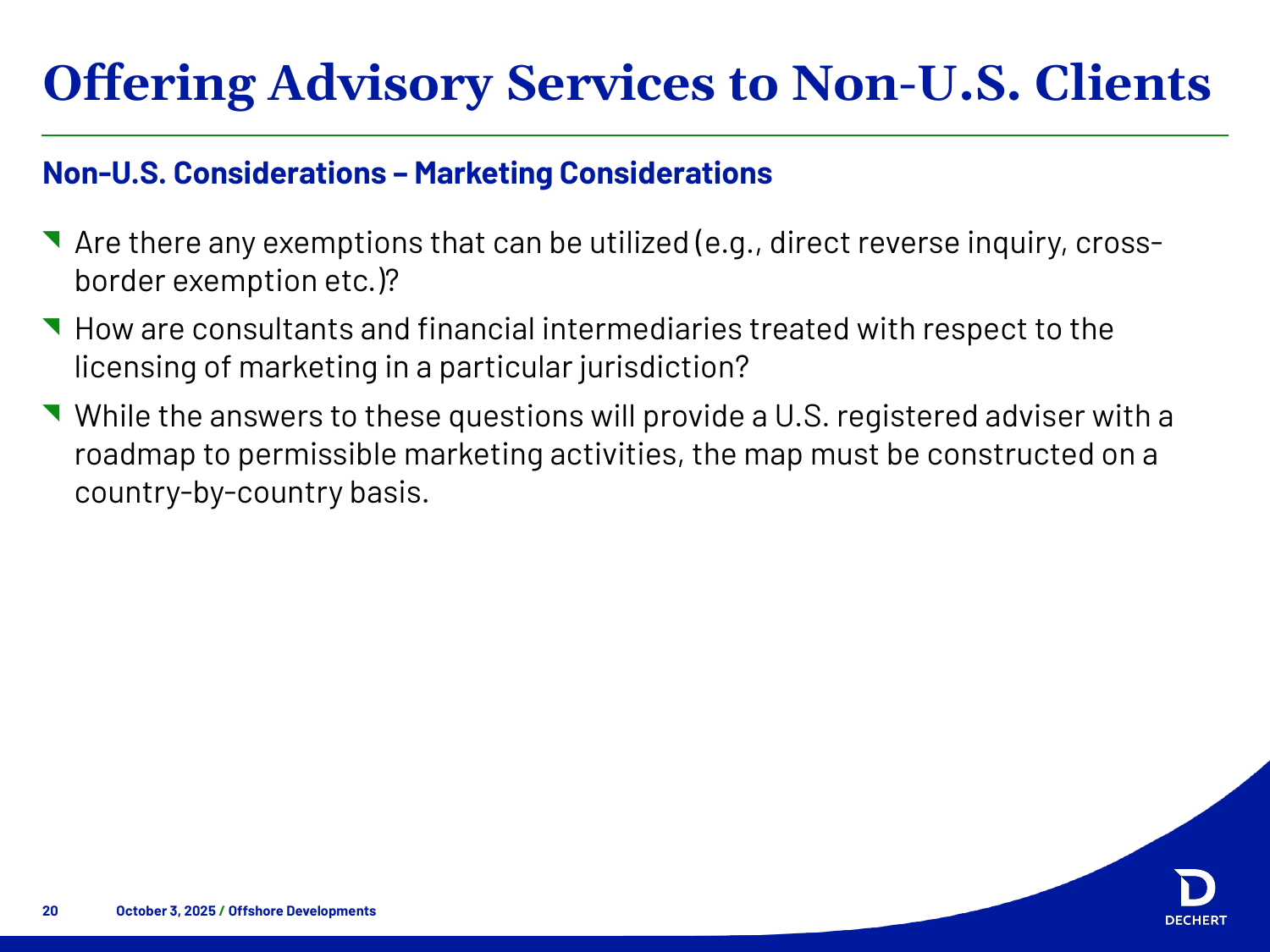

# Offering Advisory Services to Non-U.S. Clients
Non-U.S. Considerations – Marketing Considerations
Are there any exemptions that can be utilized (e.g., direct reverse inquiry, cross-border exemption etc.)?
How are consultants and financial intermediaries treated with respect to the licensing of marketing in a particular jurisdiction?
While the answers to these questions will provide a U.S. registered adviser with a roadmap to permissible marketing activities, the map must be constructed on a country-by-country basis.
20
20
October 3, 2025 / Offshore Developments